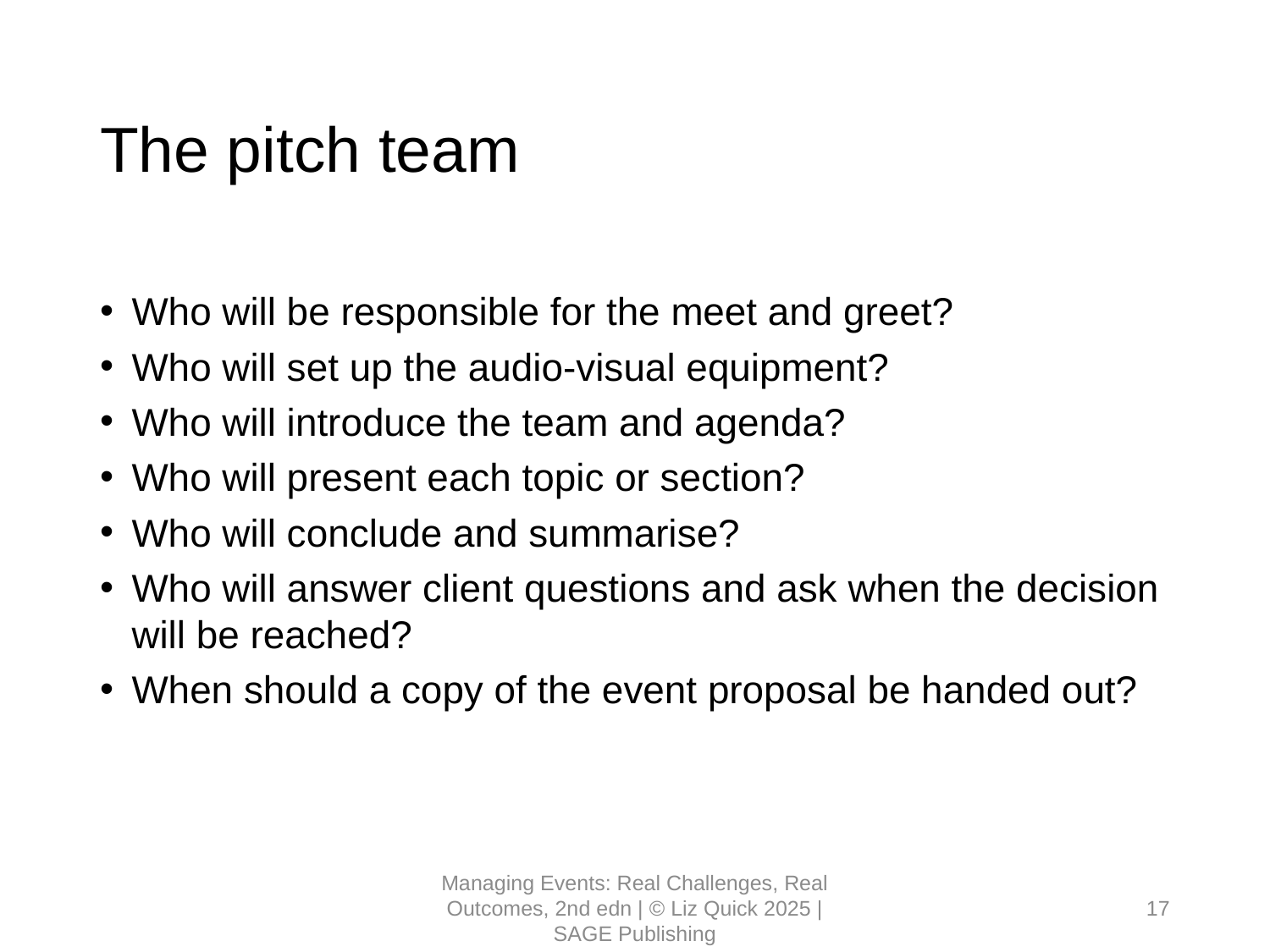

# The pitch team
Who will be responsible for the meet and greet?
Who will set up the audio-visual equipment?
Who will introduce the team and agenda?
Who will present each topic or section?
Who will conclude and summarise?
Who will answer client questions and ask when the decision will be reached?
When should a copy of the event proposal be handed out?
Managing Events: Real Challenges, Real Outcomes, 2nd edn | © Liz Quick 2025 | SAGE Publishing
17